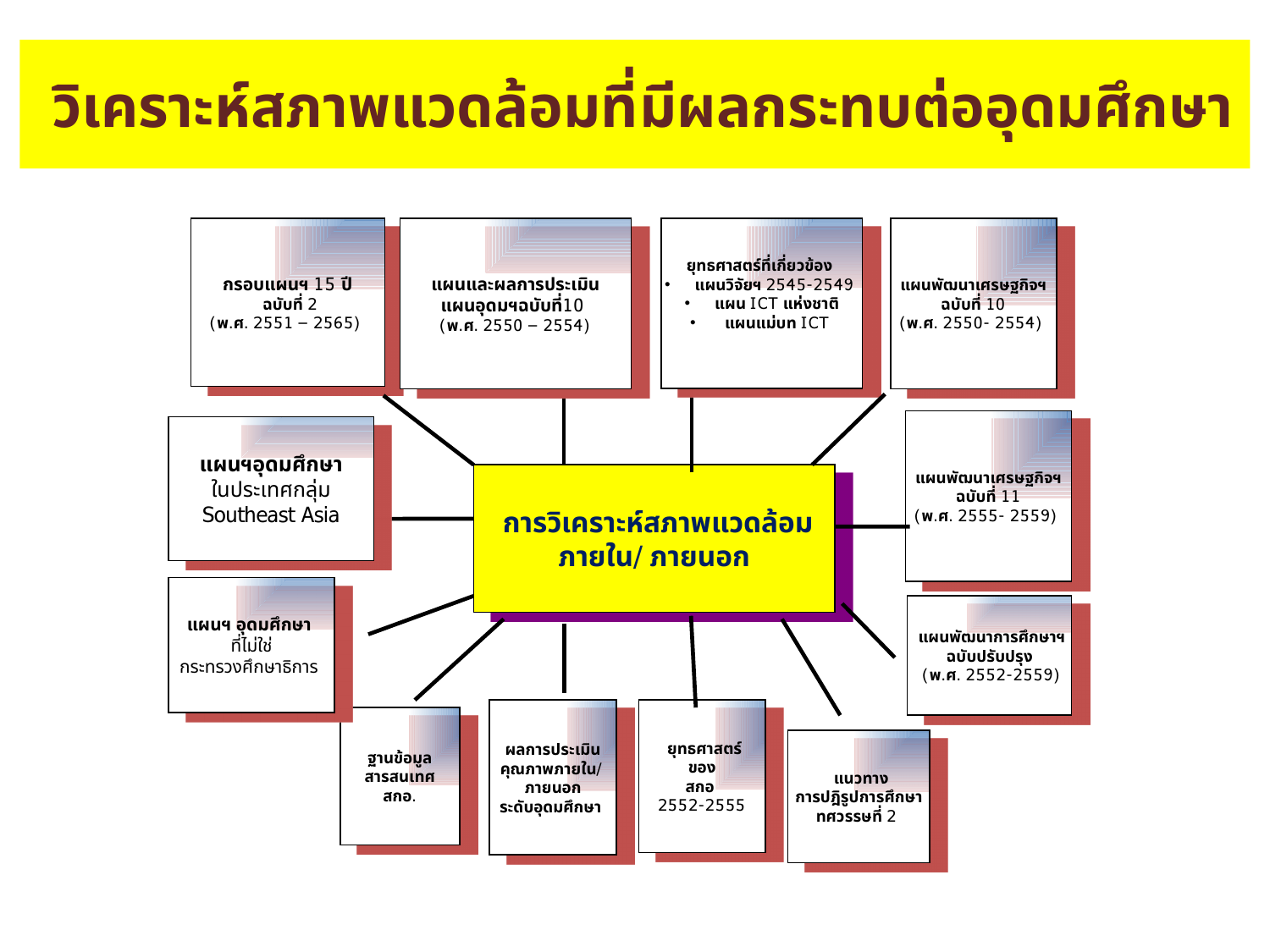

วิเคราะห์สภาพแวดล้อมที่มีผลกระทบต่ออุดมศึกษา
 กรอบแผนฯ 15 ปี
  ฉบับที่ 2
(พ.ศ. 2551 – 2565)
แผนและผลการประเมิน
แผนอุดมฯฉบับที่10
 (พ.ศ. 2550 – 2554)
ยุทธศาสตร์ที่เกี่ยวข้อง
แผนวิจัยฯ 2545-2549
แผน ICT แห่งชาติ
 แผนแม่บท ICT

 แผนพัฒนาเศรษฐกิจฯ
 ฉบับที่ 10
(พ.ศ. 2550- 2554)

 แผนพัฒนาเศรษฐกิจฯ
 ฉบับที่ 11
(พ.ศ. 2555- 2559)
แผนฯอุดมศึกษา
ในประเทศกลุ่ม
Southeast Asia

แผนฯ อุดมศึกษา
ที่ไม่ใช่
กระทรวงศึกษาธิการ
 แผนพัฒนาการศึกษาฯ
ฉบับปรับปรุง
 (พ.ศ. 2552-2559)

ผลการประเมิน
คุณภาพภายใน/
ภายนอก
ระดับอุดมศึกษา
ฐานข้อมูล
สารสนเทศ
สกอ.
 แนวทาง
การปฎิรูปการศึกษา
ทศวรรษที่ 2

 การวิเคราะห์สภาพแวดล้อม
ภายใน/ภายนอก

 ยุทธศาสตร์
ของ
สกอ
2552-2555